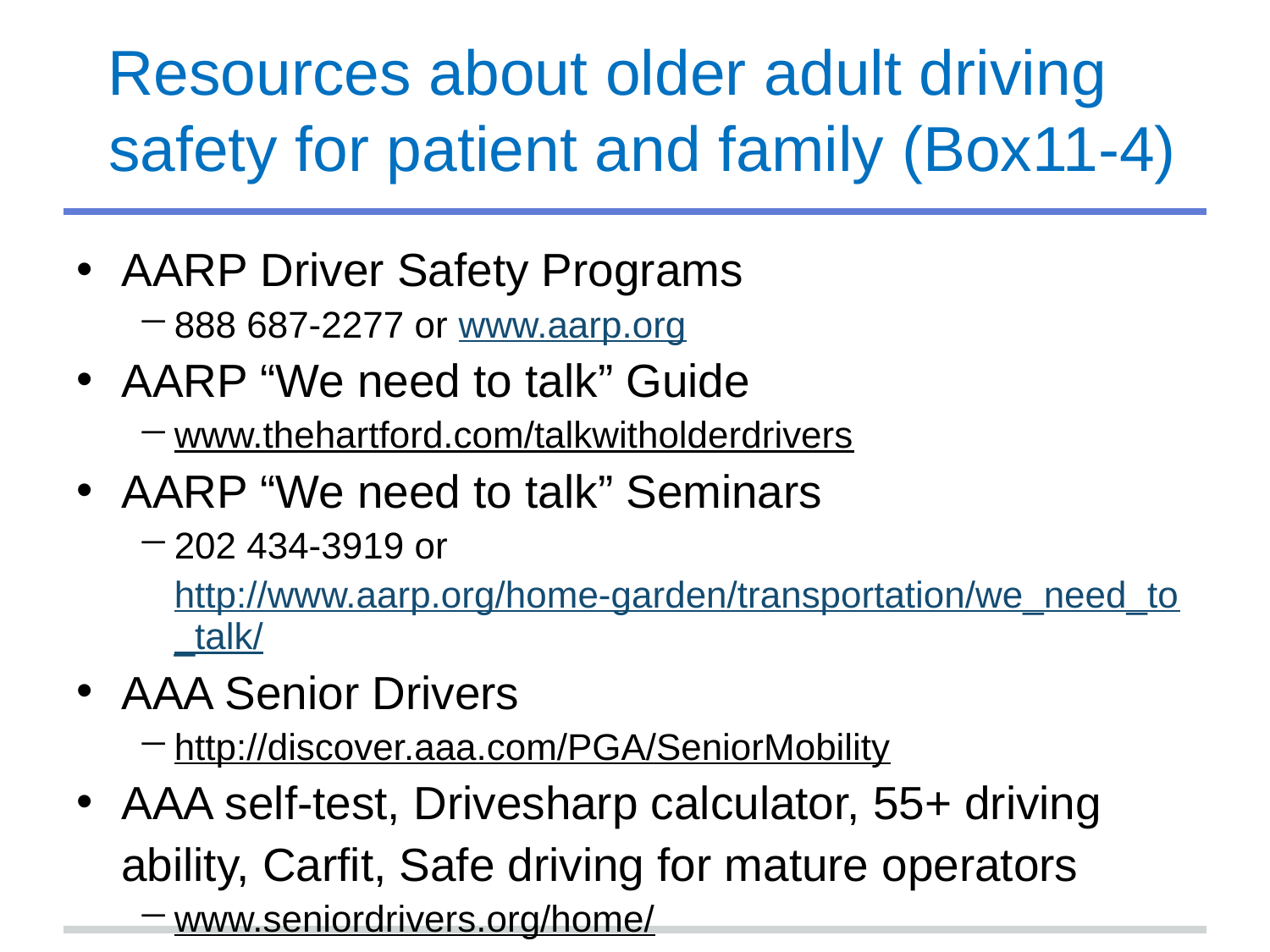

# Resources about older adult driving safety for patient and family (Box11-4)
AARP Driver Safety Programs
888 687-2277 or www.aarp.org
AARP “We need to talk” Guide
www.thehartford.com/talkwitholderdrivers
AARP “We need to talk” Seminars
202 434-3919 or http://www.aarp.org/home-garden/transportation/we_need_to_talk/
AAA Senior Drivers
http://discover.aaa.com/PGA/SeniorMobility
AAA self-test, Drivesharp calculator, 55+ driving ability, Carfit, Safe driving for mature operators
www.seniordrivers.org/home/